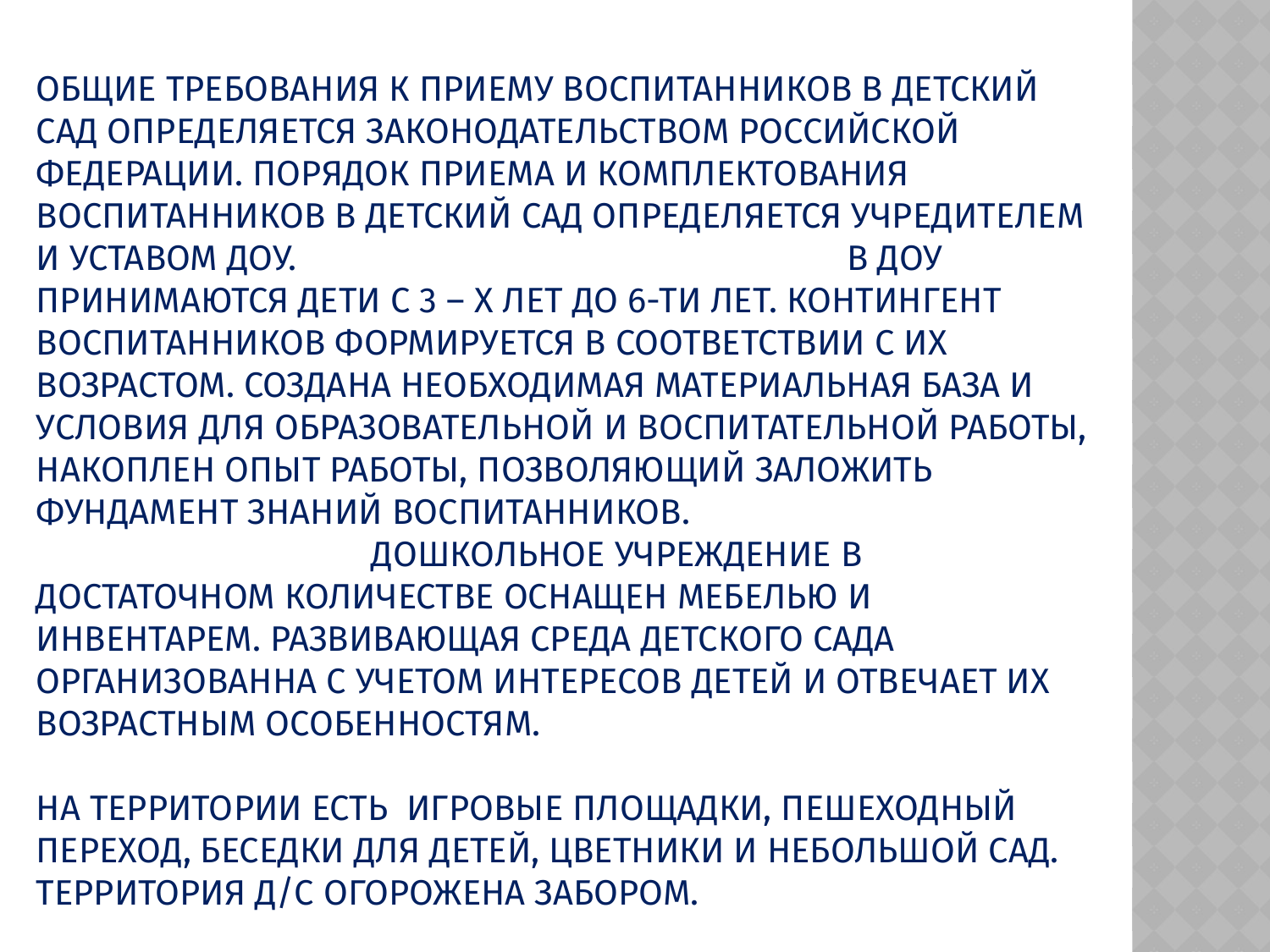

# Общие требования к приему воспитанников в детский сад определяется законодательством Российской Федерации. Порядок приема и комплектования воспитанников в детский сад определяется Учредителем и Уставом ДОУ.                                                           В ДОУ принимаются дети с 3 – х лет до 6-ти лет. Контингент воспитанников формируется в соответствии с их возрастом. Создана необходимая материальная база и условия для образовательной и воспитательной работы, накоплен опыт работы, позволяющий заложить фундамент знаний воспитанников.                                                                                 Дошкольное учреждение в достаточном количестве оснащен мебелью и инвентарем. Развивающая среда детского сада организованна с учетом интересов детей и отвечает их возрастным особенностям.                                                                                                                                                                           На территории есть  игровые площадки, пешеходный переход, беседки для детей, цветники и небольшой сад. Территория д/с огорожена забором.